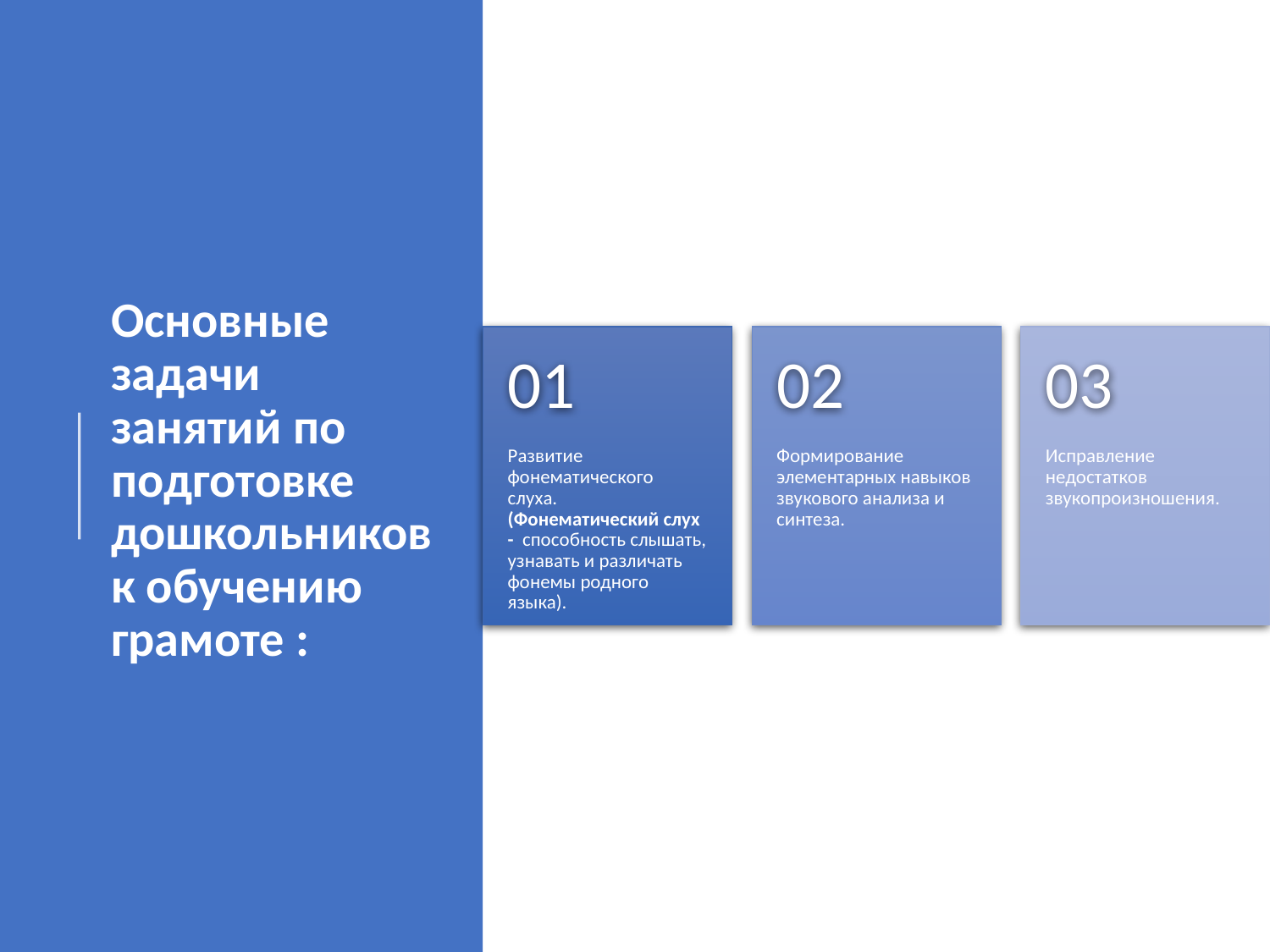

Развитие  фонематического слуха. (Фонематический слух -  способность слышать, узнавать и различать фонемы родного языка).
01
Формирование элементарных навыков звукового анализа и синтеза.
02
Исправление недостатков звукопроизношения.
03
# Основные задачи занятий по подготовке дошкольников к обучению грамоте :